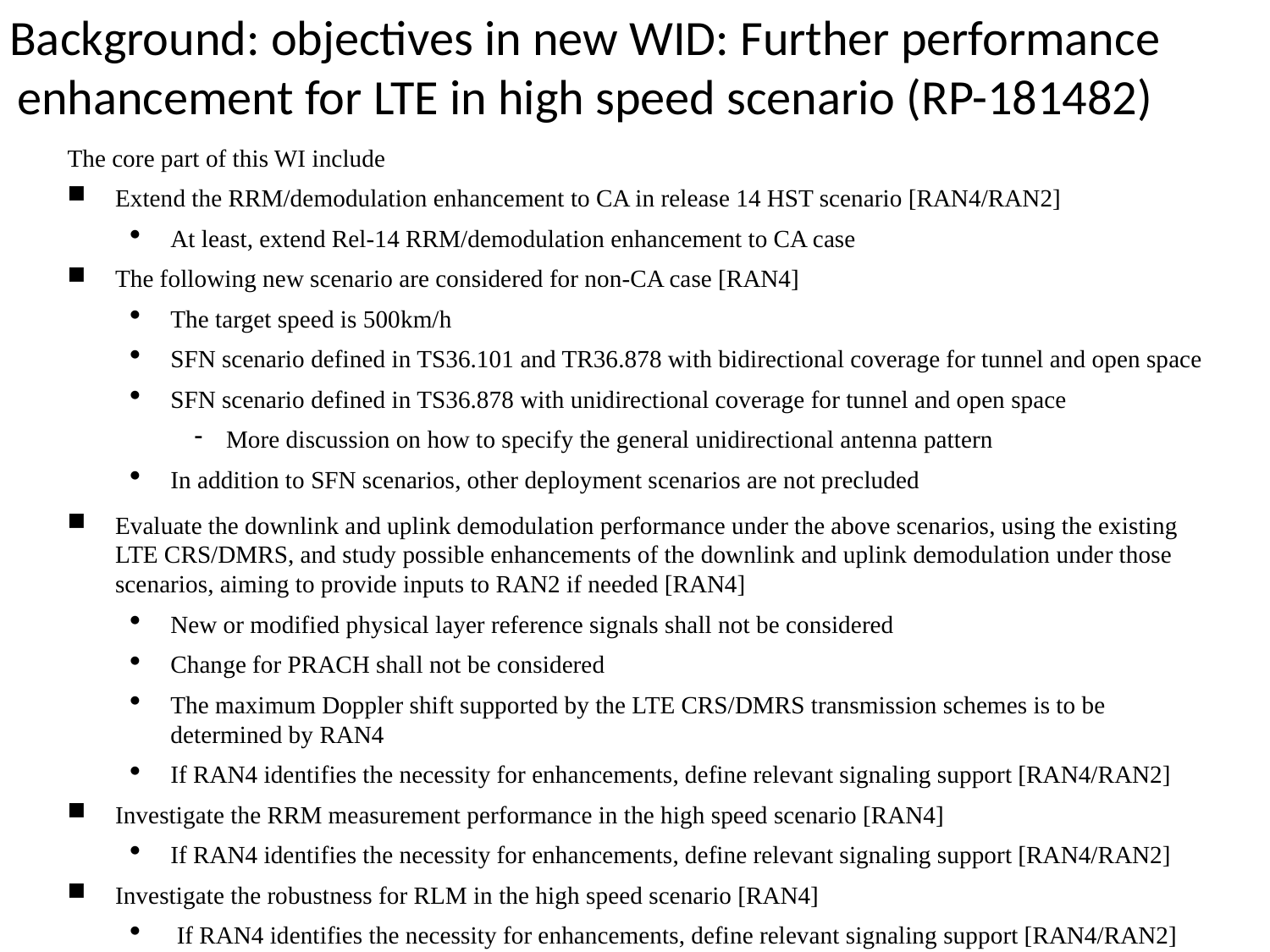

# Background: objectives in new WID: Further performance enhancement for LTE in high speed scenario (RP-181482)
The core part of this WI include
Extend the RRM/demodulation enhancement to CA in release 14 HST scenario [RAN4/RAN2]
At least, extend Rel-14 RRM/demodulation enhancement to CA case
The following new scenario are considered for non-CA case [RAN4]
The target speed is 500km/h
SFN scenario defined in TS36.101 and TR36.878 with bidirectional coverage for tunnel and open space
SFN scenario defined in TS36.878 with unidirectional coverage for tunnel and open space
More discussion on how to specify the general unidirectional antenna pattern
In addition to SFN scenarios, other deployment scenarios are not precluded
Evaluate the downlink and uplink demodulation performance under the above scenarios, using the existing LTE CRS/DMRS, and study possible enhancements of the downlink and uplink demodulation under those scenarios, aiming to provide inputs to RAN2 if needed [RAN4]
New or modified physical layer reference signals shall not be considered
Change for PRACH shall not be considered
The maximum Doppler shift supported by the LTE CRS/DMRS transmission schemes is to be determined by RAN4
If RAN4 identifies the necessity for enhancements, define relevant signaling support [RAN4/RAN2]
Investigate the RRM measurement performance in the high speed scenario [RAN4]
If RAN4 identifies the necessity for enhancements, define relevant signaling support [RAN4/RAN2]
Investigate the robustness for RLM in the high speed scenario [RAN4]
 If RAN4 identifies the necessity for enhancements, define relevant signaling support [RAN4/RAN2]